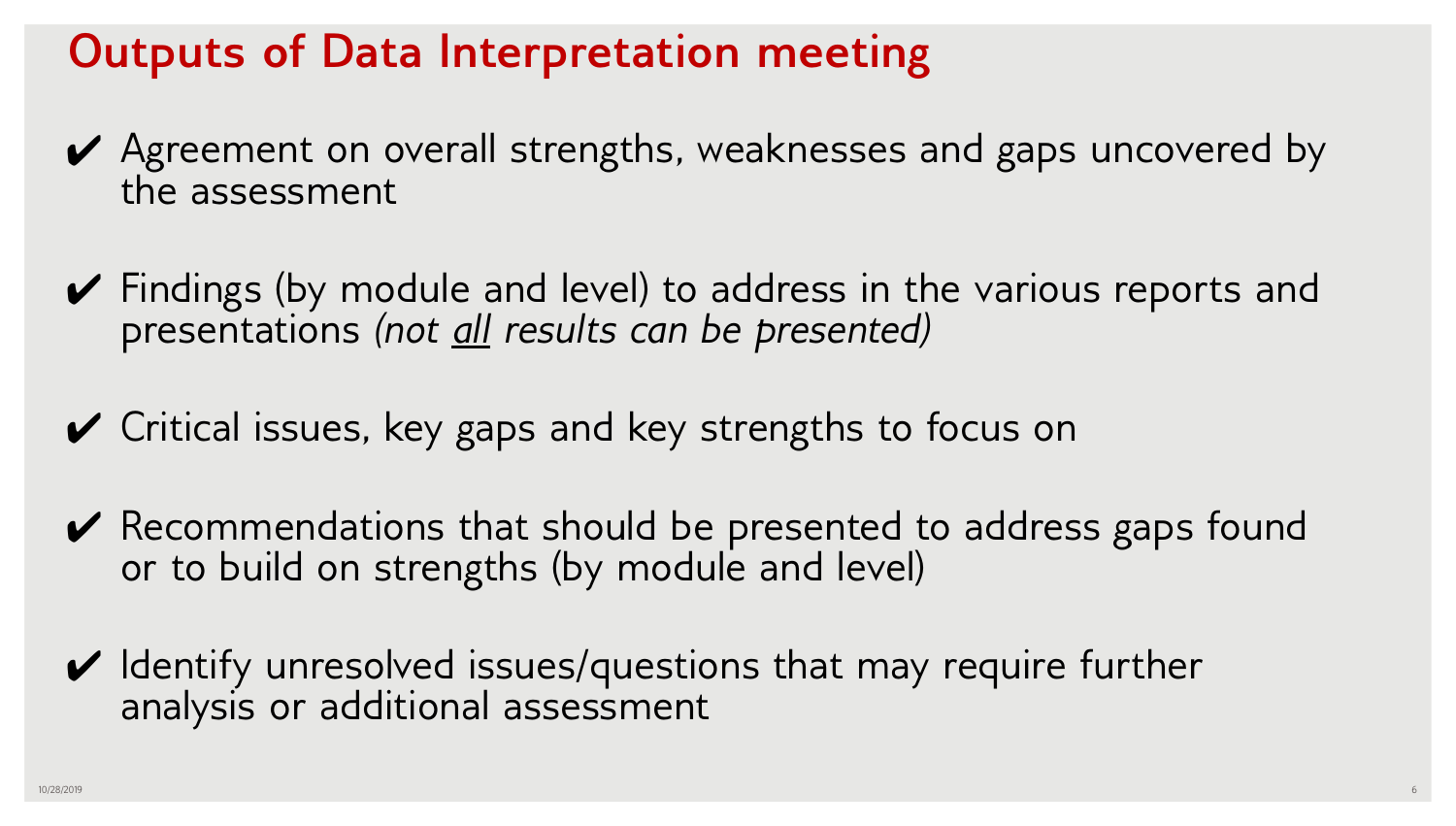

Outputs of Data Interpretation meeting
Agreement on overall strengths, weaknesses and gaps uncovered by the assessment

Findings (by module and level) to address in the various reports and presentations (not all results can be presented)

Critical issues, key gaps and key strengths to focus on

Recommendations that should be presented to address gaps found or to build on strengths (by module and level)

Identify unresolved issues/questions that may require further analysis or additional assessment
10/28/2019
6